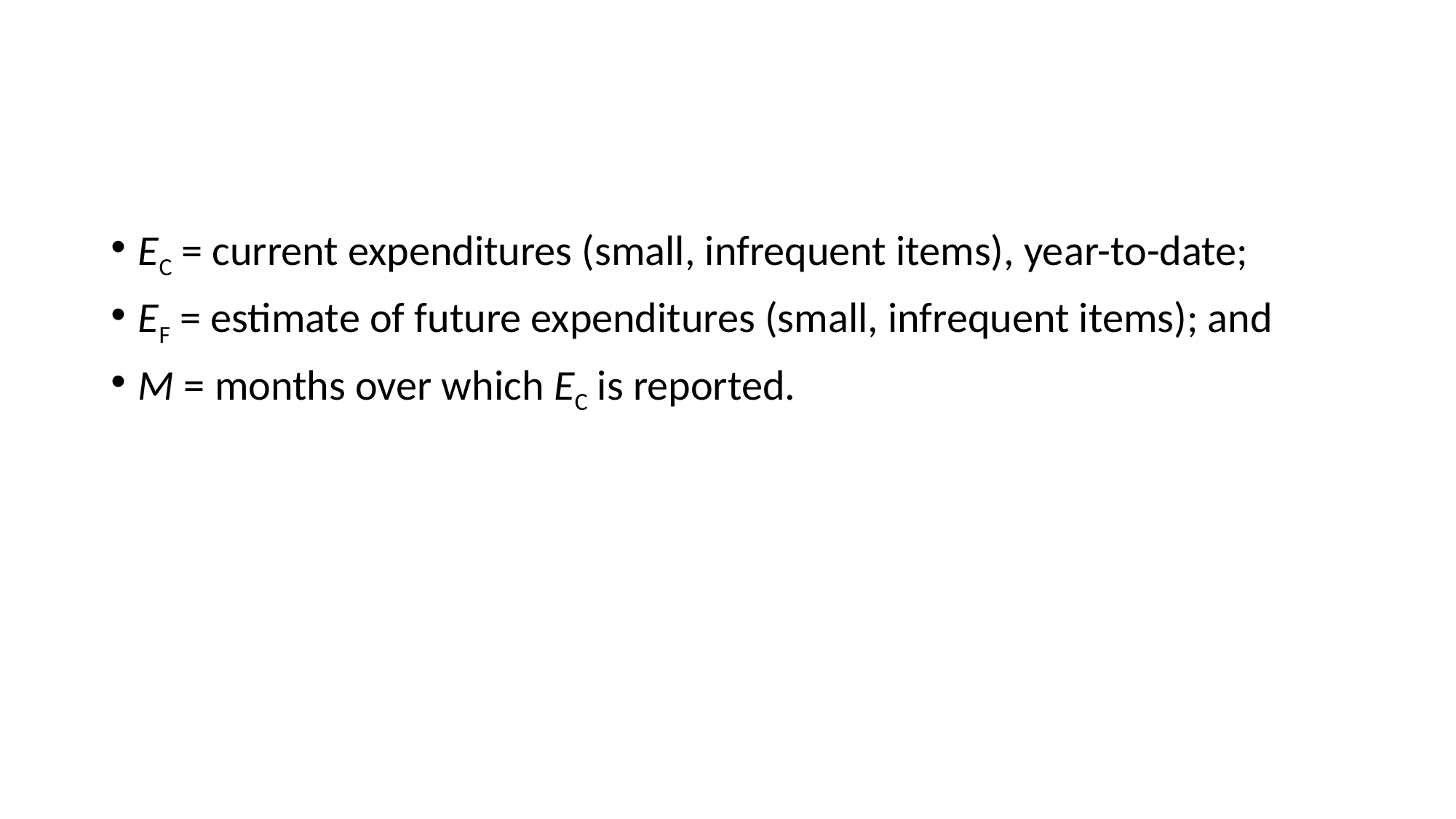

EC = current expenditures (small, infrequent items), year-to-date;
EF = estimate of future expenditures (small, infrequent items); and
M = months over which EC is reported.